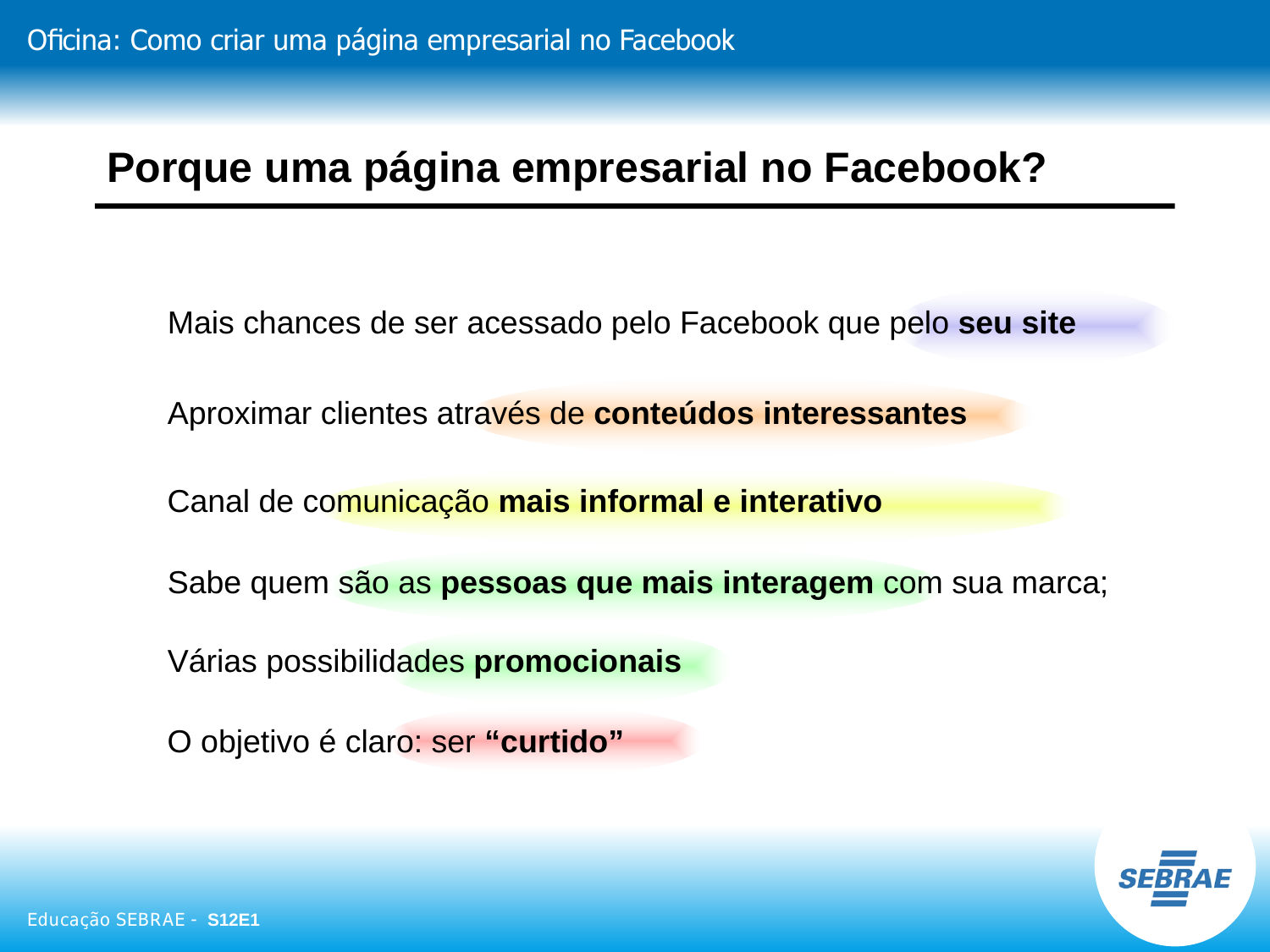

Porque uma página empresarial no Facebook?

Mais chances de ser acessado pelo Facebook que pelo seu site

Aproximar clientes através de conteúdos interessantes

Canal de comunicação mais informal e interativo

Sabe quem são as pessoas que mais interagem com sua marca;

Várias possibilidades promocionais

O objetivo é claro: ser “curtido”
S12E1